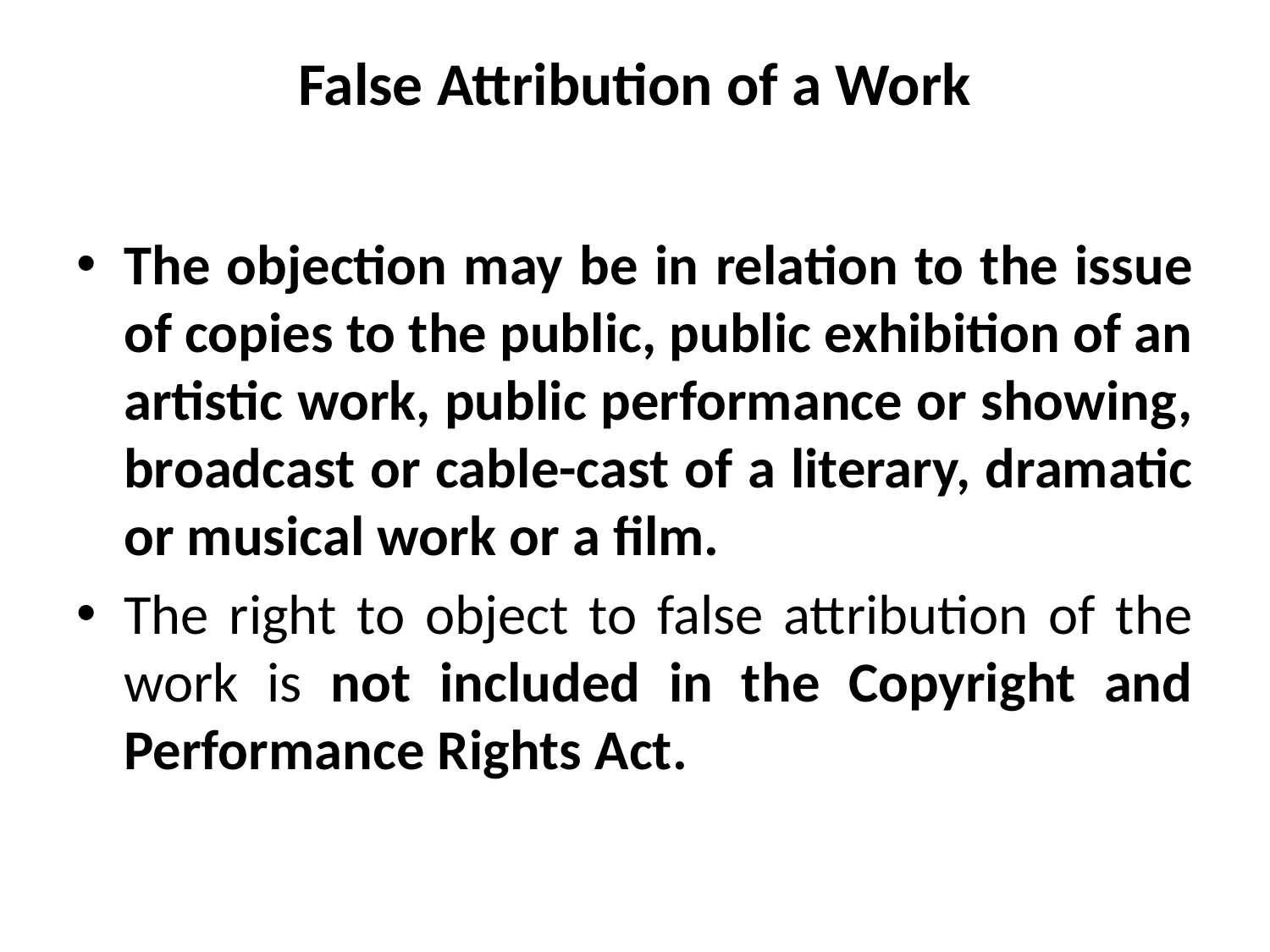

# False Attribution of a Work
The objection may be in relation to the issue of copies to the public, public exhibition of an artistic work, public performance or showing, broadcast or cable-cast of a literary, dramatic or musical work or a film.
The right to object to false attribution of the work is not included in the Copyright and Performance Rights Act.